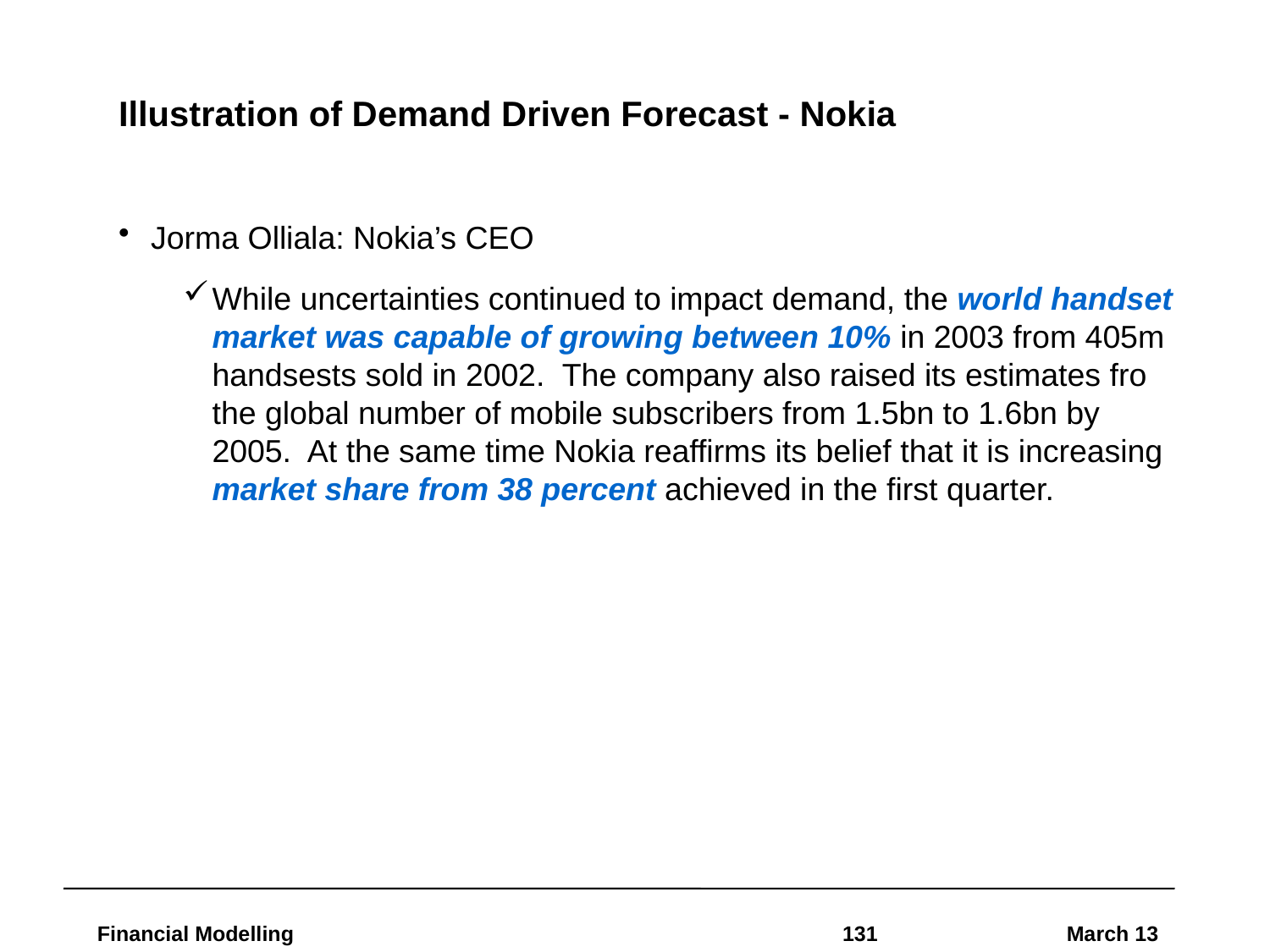

# Illustration of Demand Driven Forecast - Nokia
Jorma Olliala: Nokia’s CEO
While uncertainties continued to impact demand, the world handset market was capable of growing between 10% in 2003 from 405m handsests sold in 2002.  The company also raised its estimates fro the global number of mobile subscribers from 1.5bn to 1.6bn by 2005.  At the same time Nokia reaffirms its belief that it is increasing market share from 38 percent achieved in the first quarter.